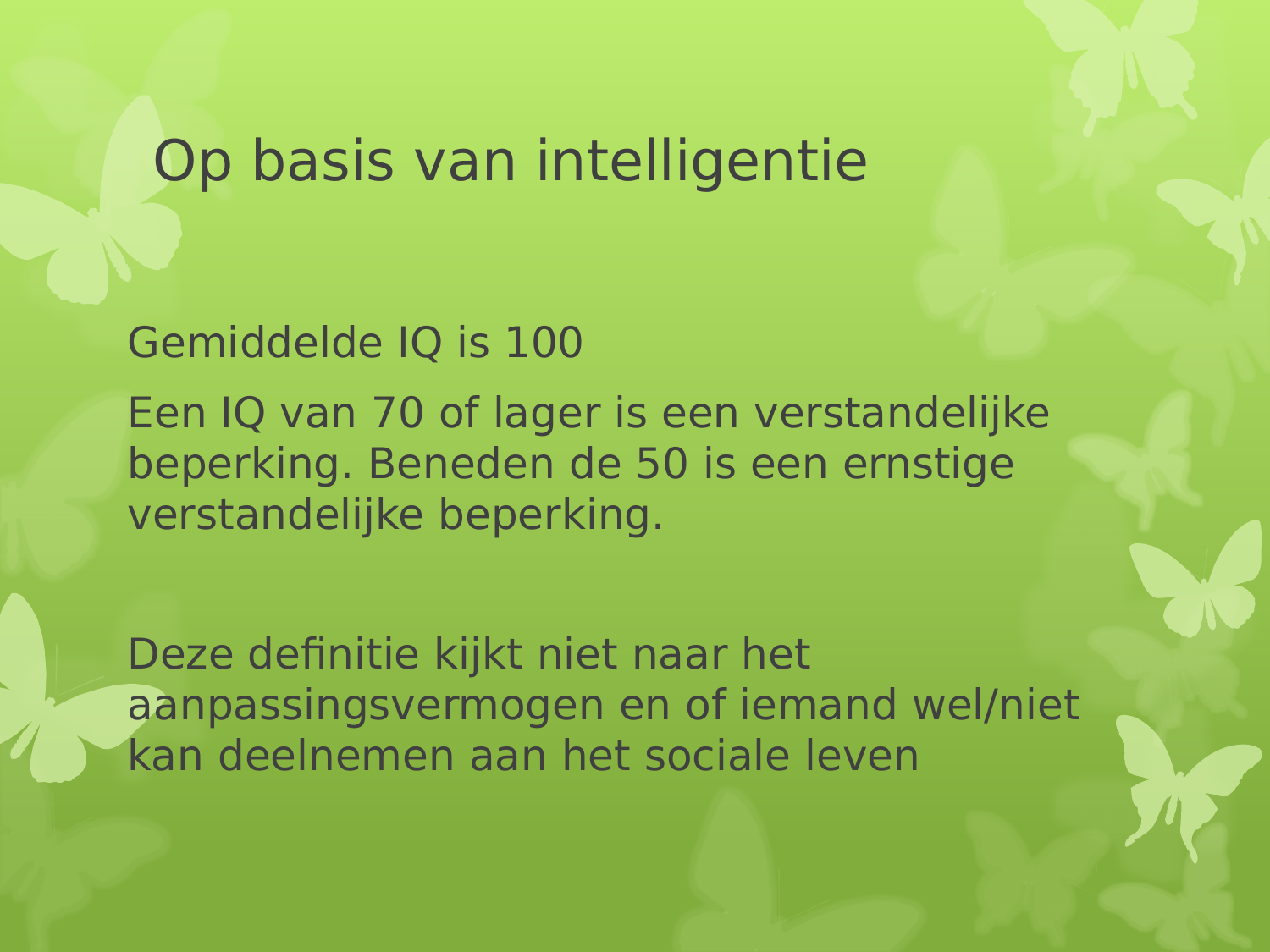

# Op basis van intelligentie
Gemiddelde IQ is 100
Een IQ van 70 of lager is een verstandelijke beperking. Beneden de 50 is een ernstige verstandelijke beperking.

Deze definitie kijkt niet naar het aanpassingsvermogen en of iemand wel/niet kan deelnemen aan het sociale leven